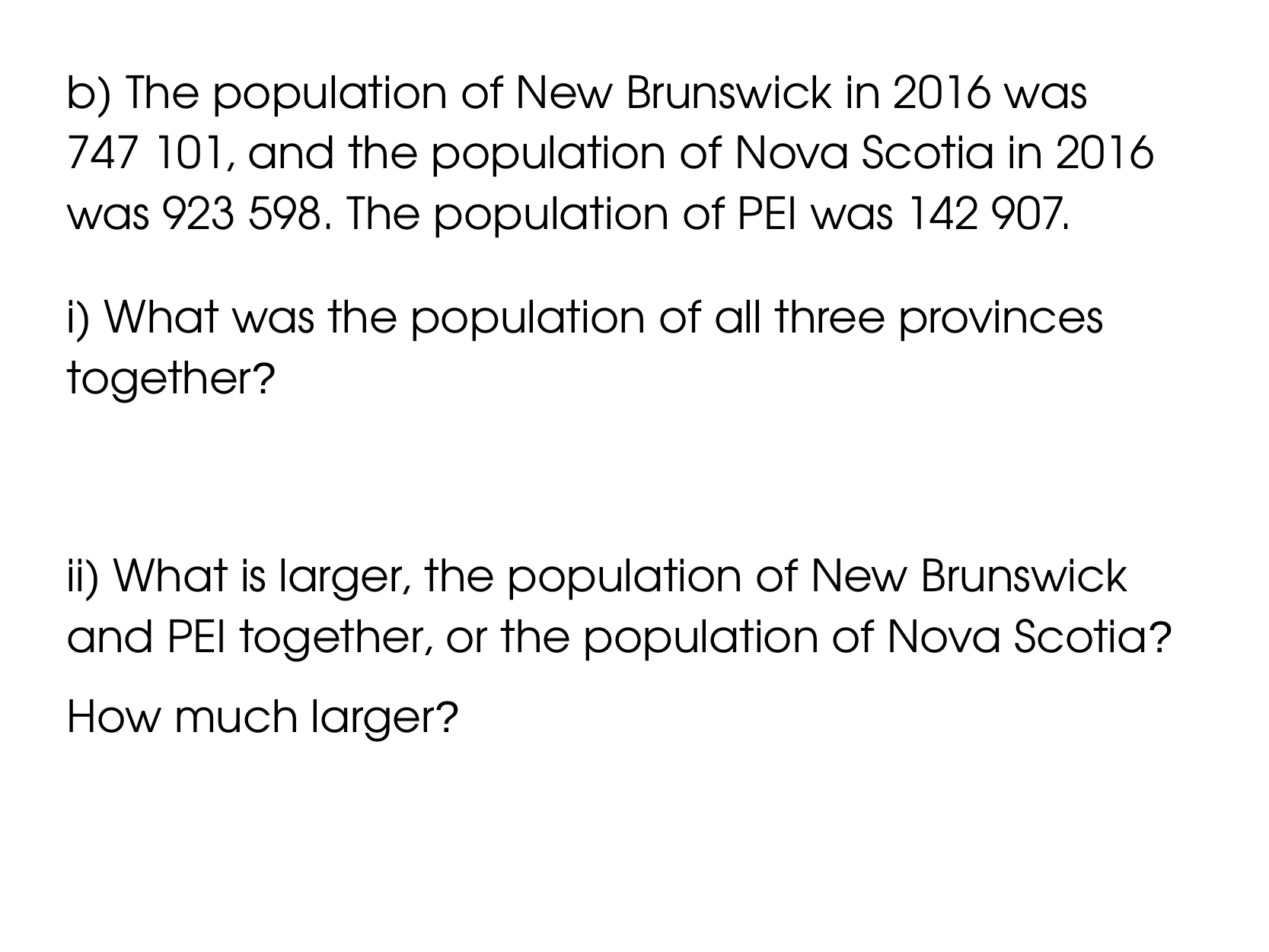

b) The population of New Brunswick in 2016 was 747 101, and the population of Nova Scotia in 2016 was 923 598. The population of PEI was 142 907.
i) What was the population of all three provinces together?
ii) What is larger, the population of New Brunswick and PEI together, or the population of Nova Scotia?
How much larger?